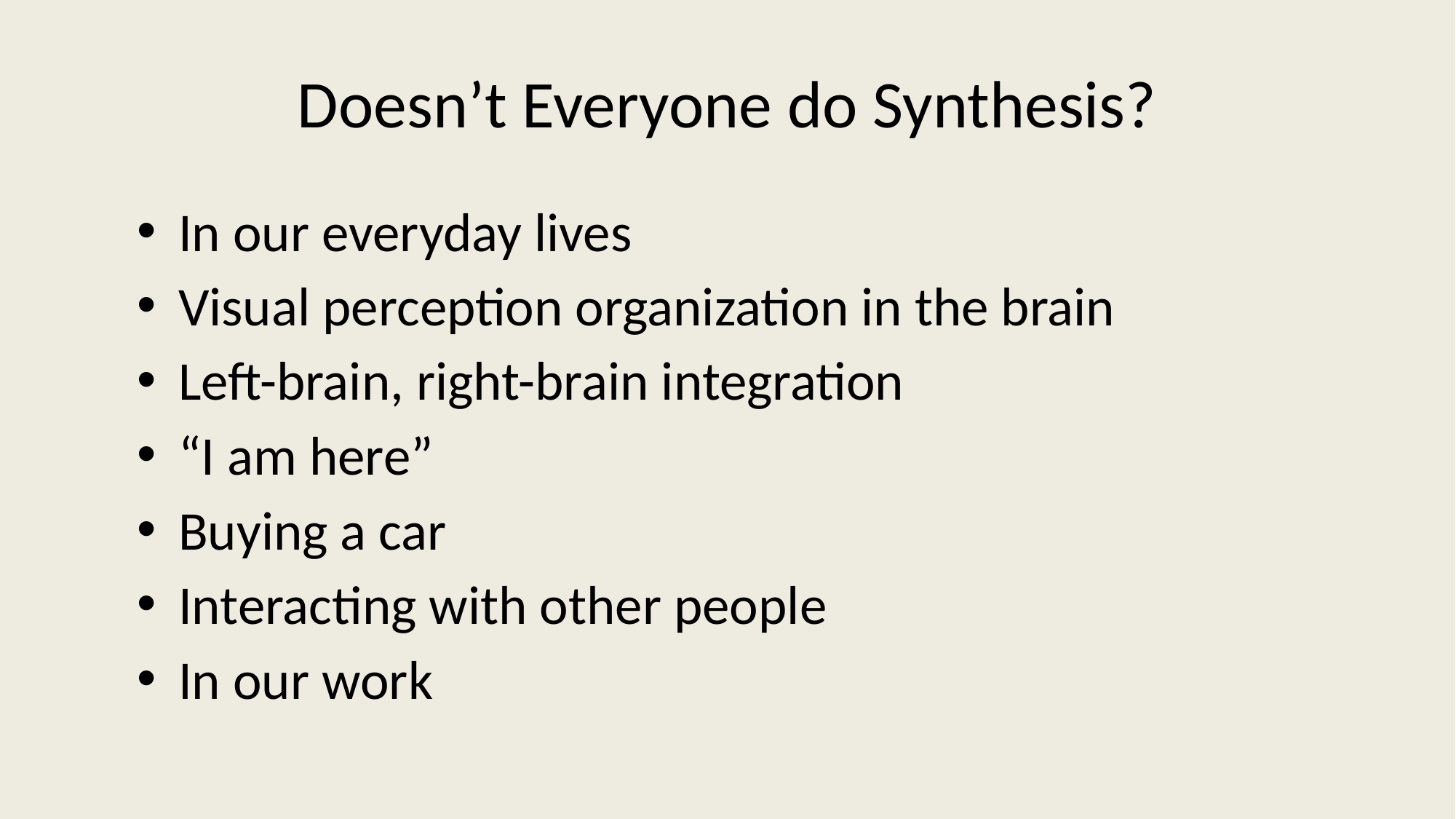

# Doesn’t Everyone do Synthesis?
In our everyday lives
Visual perception organization in the brain
Left-brain, right-brain integration
“I am here”
Buying a car
Interacting with other people
In our work